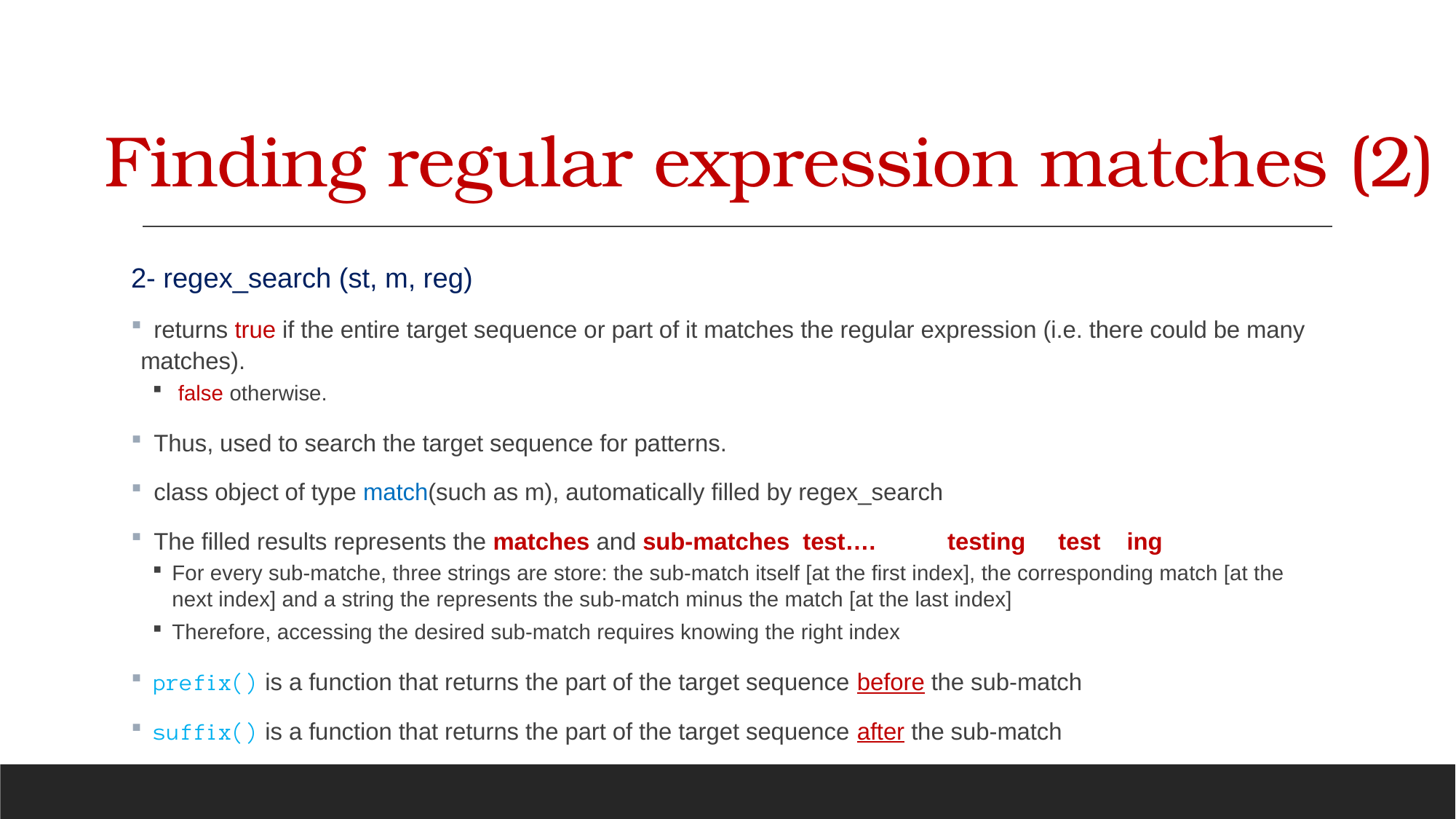

# Finding regular expression matches (2)
2- regex_search (st, m, reg)
  returns true if the entire target sequence or part of it matches the regular expression (i.e. there could be many matches).
 false otherwise.
  Thus, used to search the target sequence for patterns.
  class object of type match(such as m), automatically filled by regex_search
  The filled results represents the matches and sub-matches  test….           testing     test    ing
For every sub-matche, three strings are store: the sub-match itself [at the first index], the corresponding match [at the next index] and a string the represents the sub-match minus the match [at the last index]
Therefore, accessing the desired sub-match requires knowing the right index
 prefix() is a function that returns the part of the target sequence before the sub-match
 suffix() is a function that returns the part of the target sequence after the sub-match